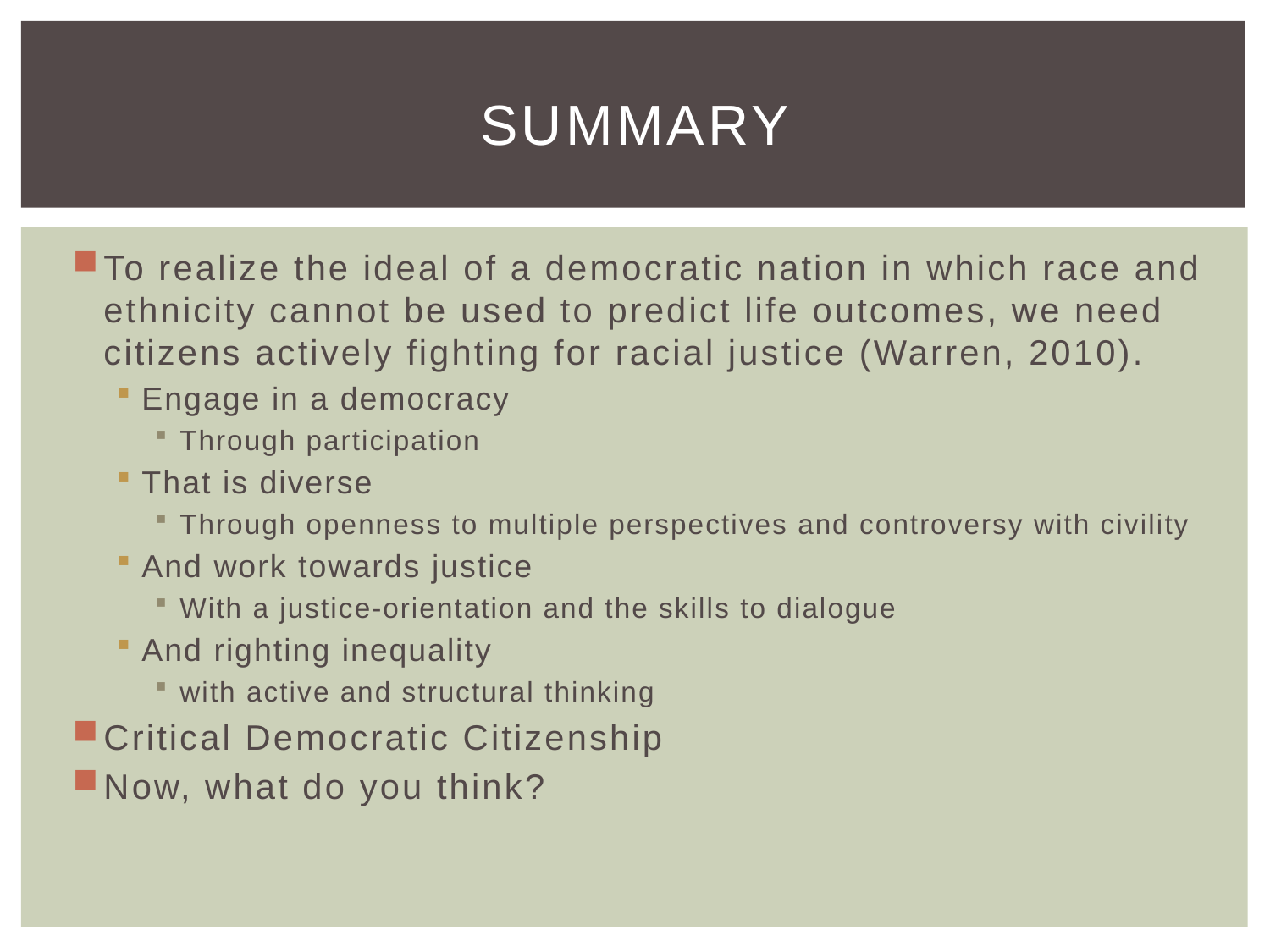

# Summary
To realize the ideal of a democratic nation in which race and ethnicity cannot be used to predict life outcomes, we need citizens actively fighting for racial justice (Warren, 2010).
Engage in a democracy
Through participation
That is diverse
Through openness to multiple perspectives and controversy with civility
And work towards justice
With a justice-orientation and the skills to dialogue
And righting inequality
with active and structural thinking
Critical Democratic Citizenship
Now, what do you think?